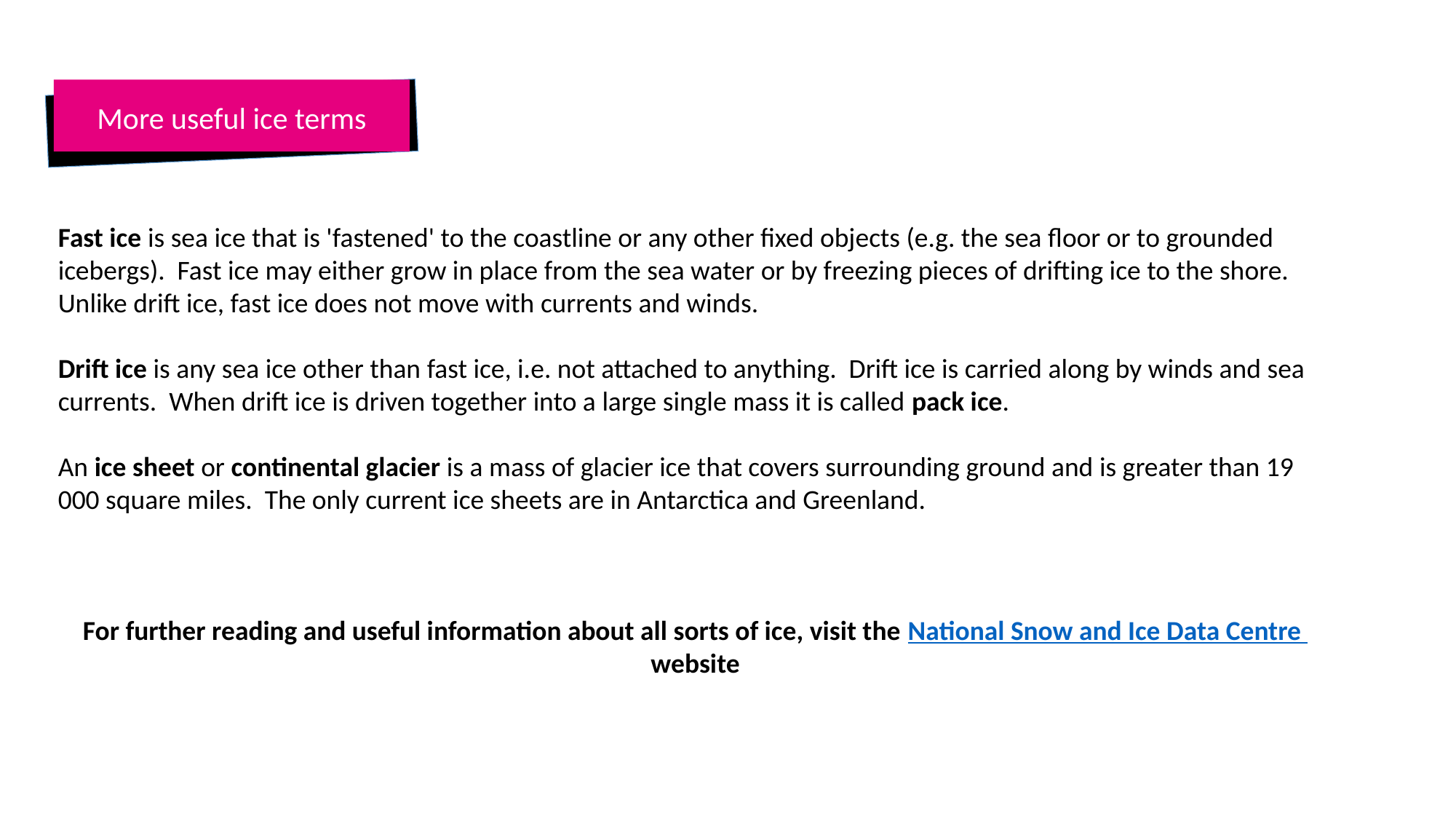

More useful ice terms

Fast ice is sea ice that is 'fastened' to the coastline or any other fixed objects (e.g. the sea floor or to grounded icebergs).  Fast ice may either grow in place from the sea water or by freezing pieces of drifting ice to the shore.  Unlike drift ice, fast ice does not move with currents and winds.

Drift ice is any sea ice other than fast ice, i.e. not attached to anything.  Drift ice is carried along by winds and sea currents.  When drift ice is driven together into a large single mass it is called pack ice.

An ice sheet or continental glacier is a mass of glacier ice that covers surrounding ground and is greater than 19 000 square miles.  The only current ice sheets are in Antarctica and Greenland.

For further reading and useful information about all sorts of ice, visit the National Snow and Ice Data Centre website